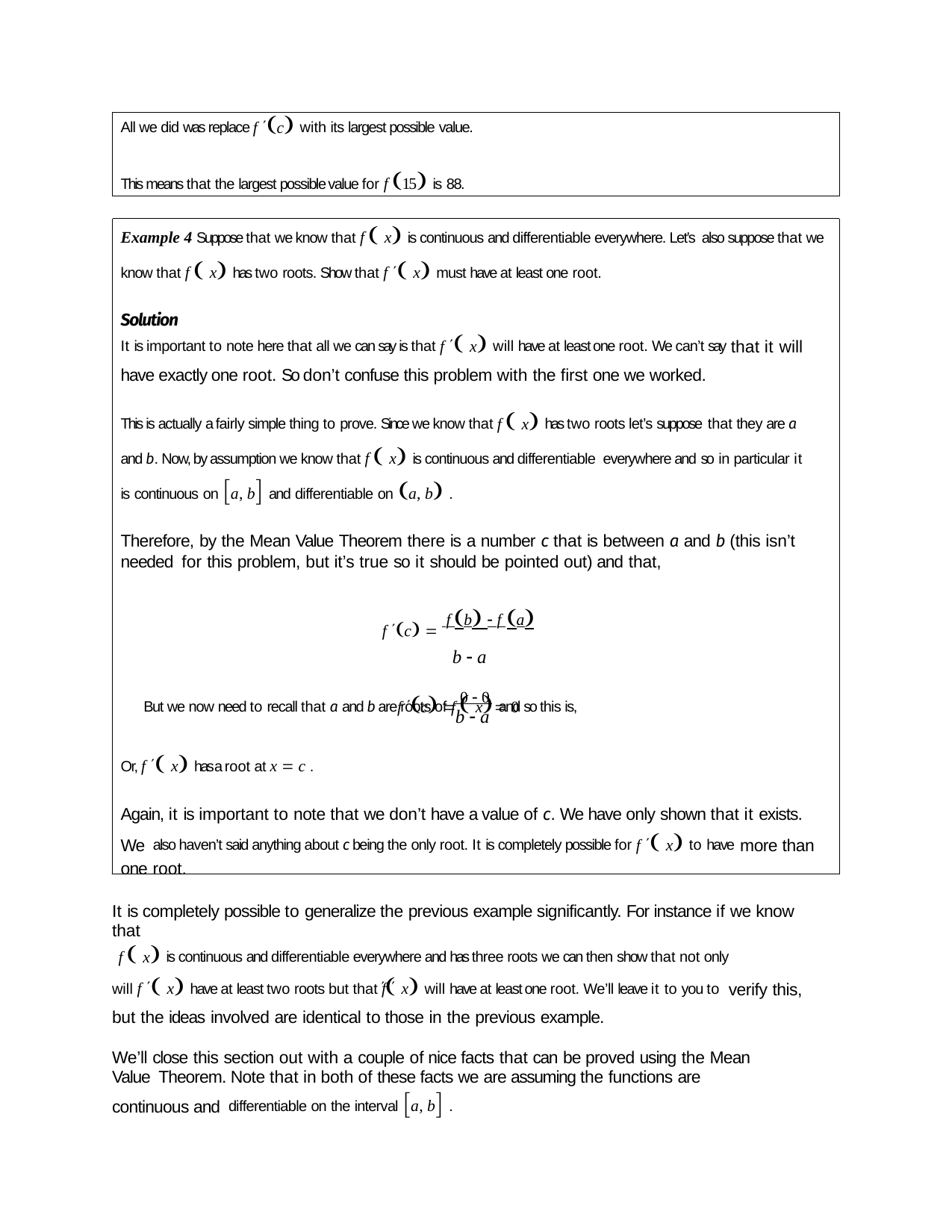

All we did was replace f ′(c) with its largest possible value.
This means that the largest possible value for f (15) is 88.
Example 4 Suppose that we know that f ( x) is continuous and differentiable everywhere. Let’s  also suppose that we know that f ( x) has two roots. Show that f ′( x) must have at least one root.
Solution
It is important to note here that all we can say is that f ′( x) will have at least one root. We can’t say  that it will have exactly one root. So don’t confuse this problem with the first one we worked.

This is actually a fairly simple thing to prove. Since we know that f ( x) has two roots let’s suppose  that they are a and b. Now, by assumption we know that f ( x) is continuous and differentiable  everywhere and so in particular it is continuous on [a, b] and differentiable on (a, b) .
Therefore, by the Mean Value Theorem there is a number c that is between a and b (this isn’t needed  for this problem, but it’s true so it should be pointed out) and that,

f ′(c)  =  f (b) − f (a)
b − a
But we now need to recall that a and b are roots of f ( x) and so this is,

f ′(c) = 0 − 0 = 0
b − a

Or, f ′( x) has a root at x = c .
Again, it is important to note that we don’t have a value of c. We have only shown that it exists. We  also haven’t said anything about c being the only root. It is completely possible for f ′( x) to have  more than one root.

It is completely possible to generalize the previous example significantly. For instance if we know that
f ( x) is continuous and differentiable everywhere and has three roots we can then show that not only
will f ′( x) have at least two roots but that f ′′( x) will have at least one root. We’ll leave it to you to  verify this, but the ideas involved are identical to those in the previous example.

We’ll close this section out with a couple of nice facts that can be proved using the Mean Value  Theorem. Note that in both of these facts we are assuming the functions are continuous and  differentiable on the interval [a, b] .